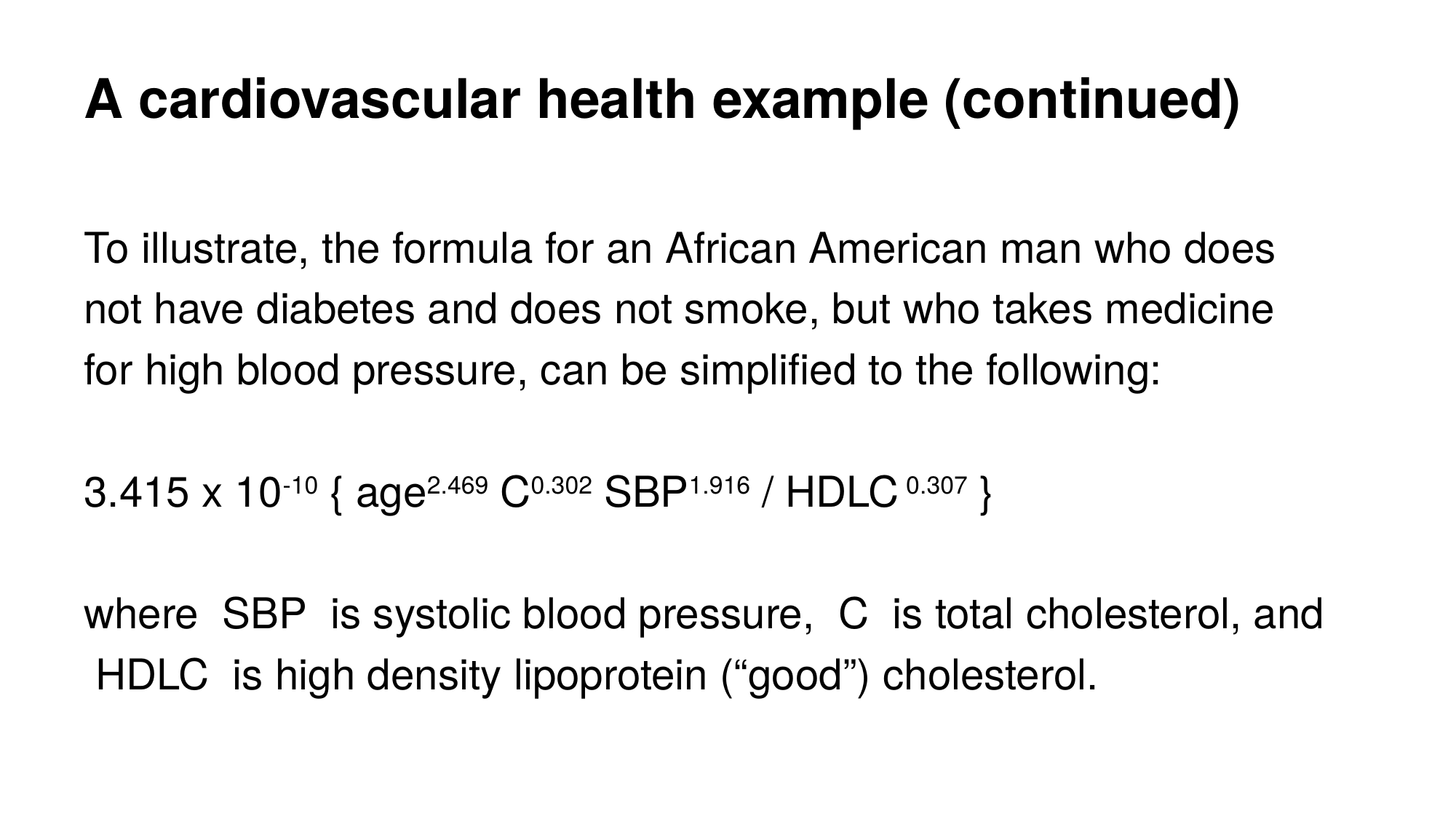

# A cardiovascular health example (continued)
To illustrate, the formula for an African American man who does not have diabetes and does not smoke, but who takes medicine for high blood pressure, can be simplified to the following:

3.415 x 10-10 { age2.469 C0.302 SBP1.916 / HDLC 0.307 }

where  SBP  is systolic blood pressure,  C  is total cholesterol, and  HDLC  is high density lipoprotein (“good”) cholesterol.